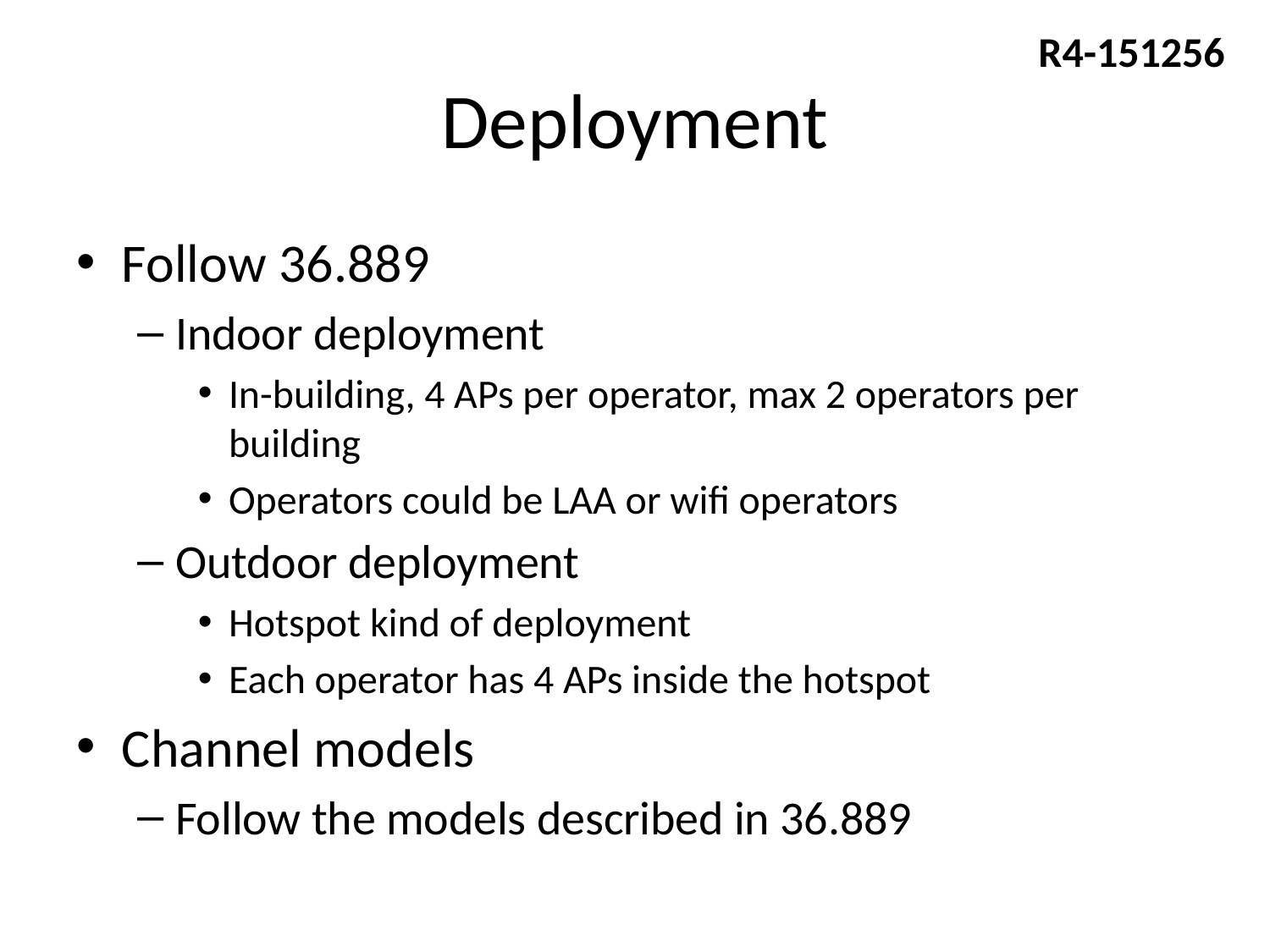

R4-151256
# Deployment
Follow 36.889
Indoor deployment
In-building, 4 APs per operator, max 2 operators per building
Operators could be LAA or wifi operators
Outdoor deployment
Hotspot kind of deployment
Each operator has 4 APs inside the hotspot
Channel models
Follow the models described in 36.889